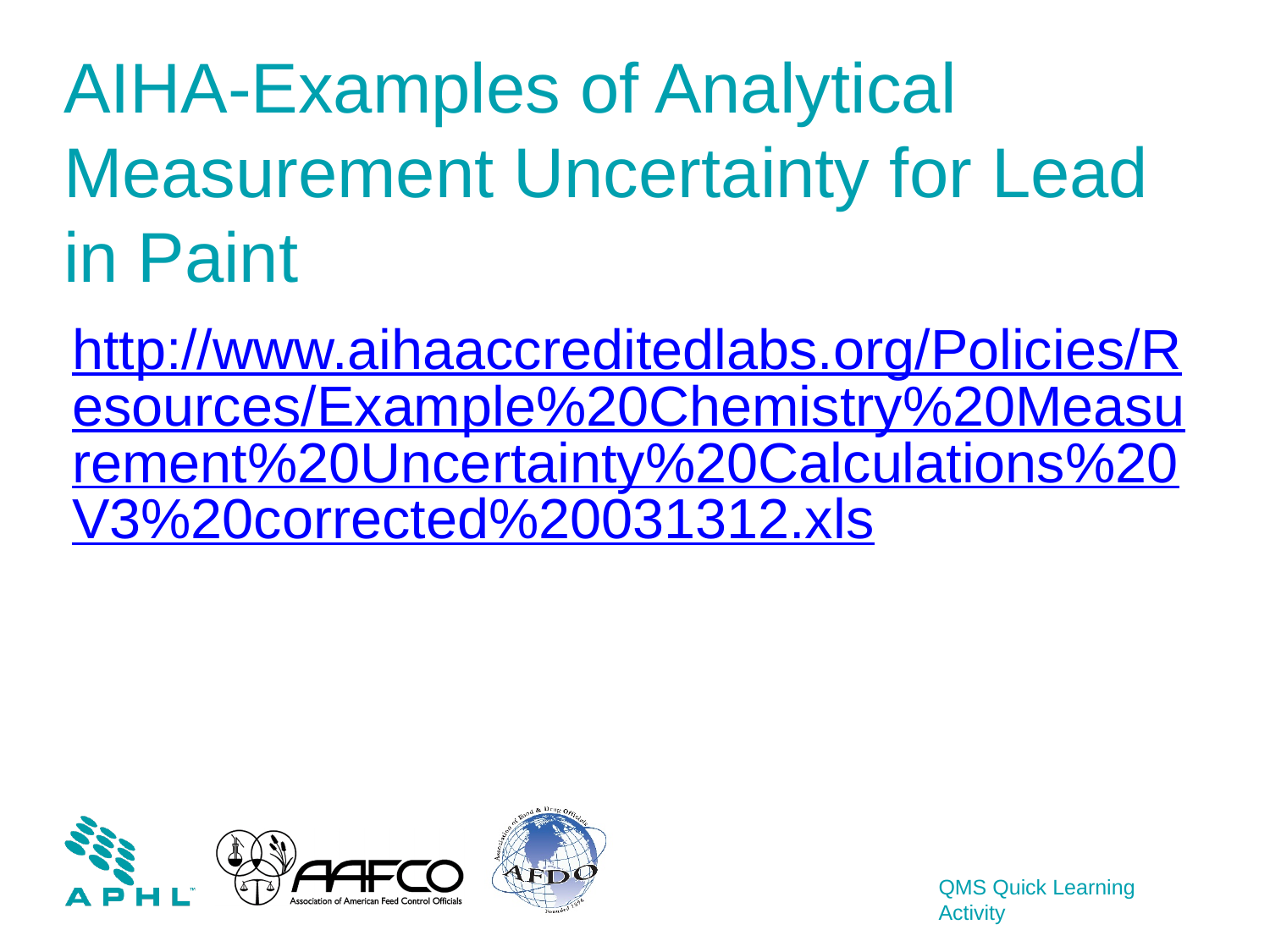

# AIHA-Examples of Analytical Measurement Uncertainty for Lead in Paint
http://www.aihaaccreditedlabs.org/Policies/Resources/Example%20Chemistry%20Measurement%20Uncertainty%20Calculations%20V3%20corrected%20031312.xls